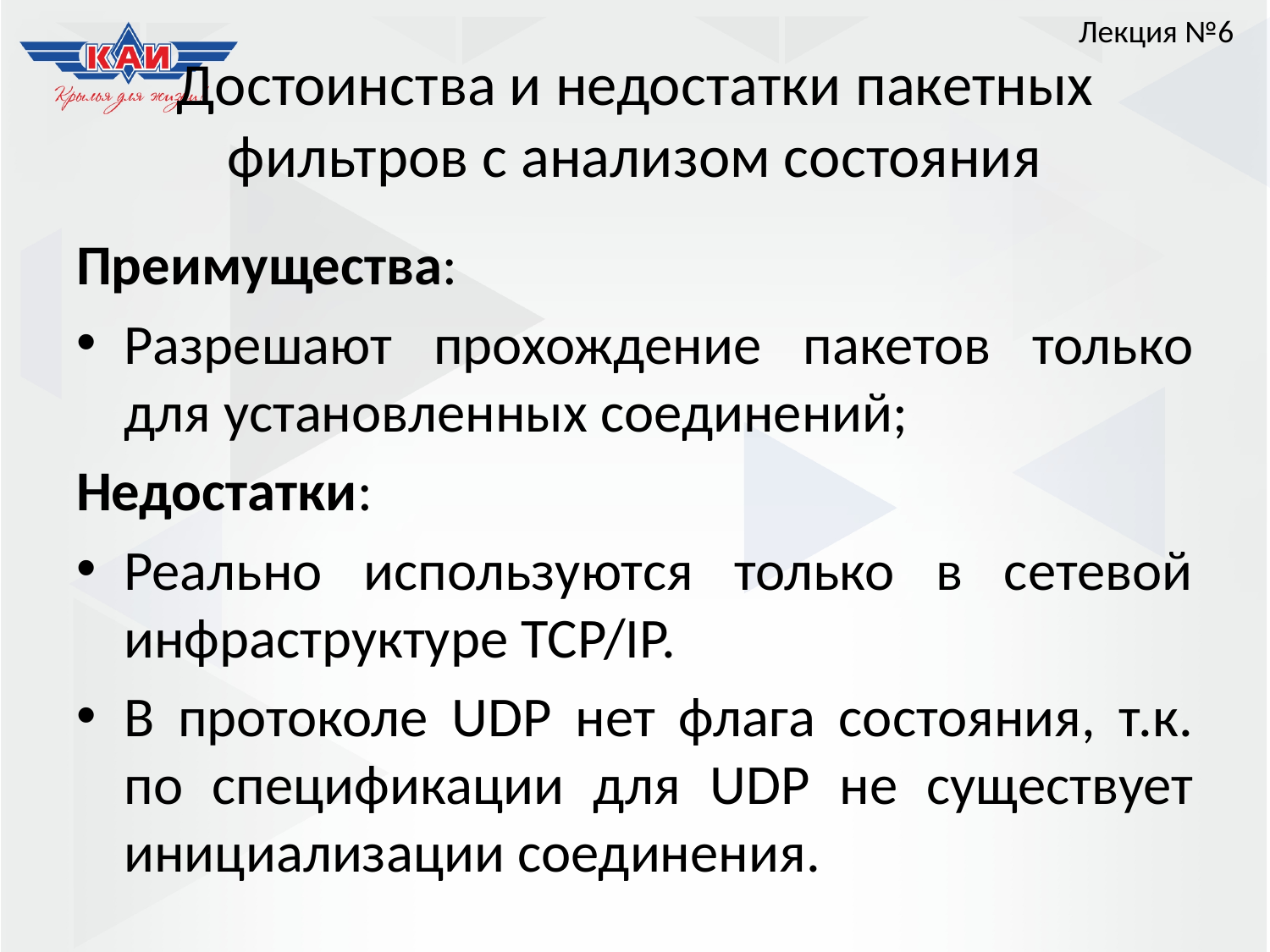

Лекция №6
# Достоинства и недостатки пакетных фильтров с анализом состояния
Преимущества:
Разрешают прохождение пакетов только для установленных соединений;
Недостатки:
Реально используются только в сетевой инфраструктуре TCP/IP.
В протоколе UDP нет флага состояния, т.к. по спецификации для UDP не существует инициализации соединения.